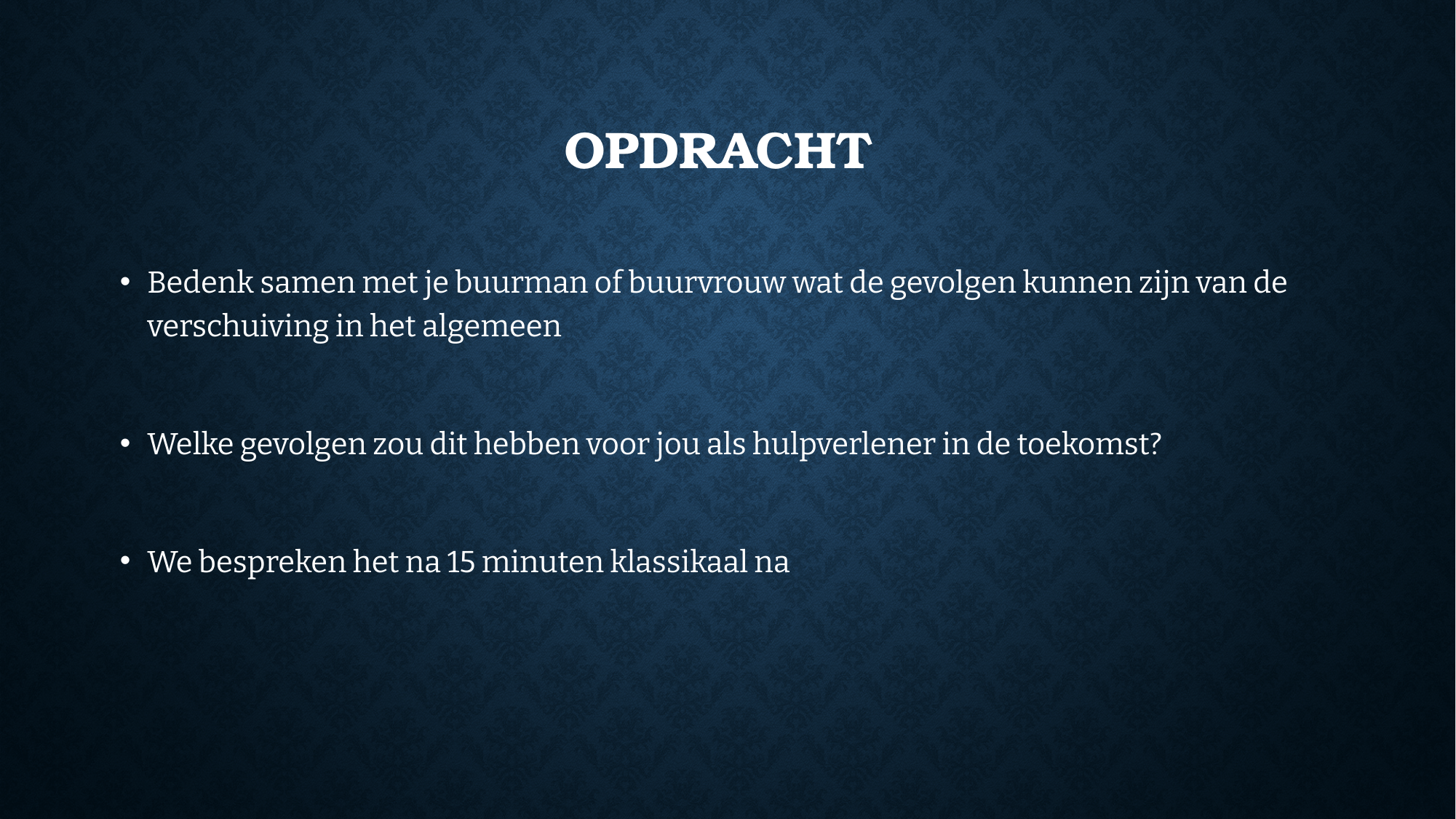

# Opdracht
Bedenk samen met je buurman of buurvrouw wat de gevolgen kunnen zijn van de verschuiving in het algemeen

Welke gevolgen zou dit hebben voor jou als hulpverlener in de toekomst?

We bespreken het na 15 minuten klassikaal na